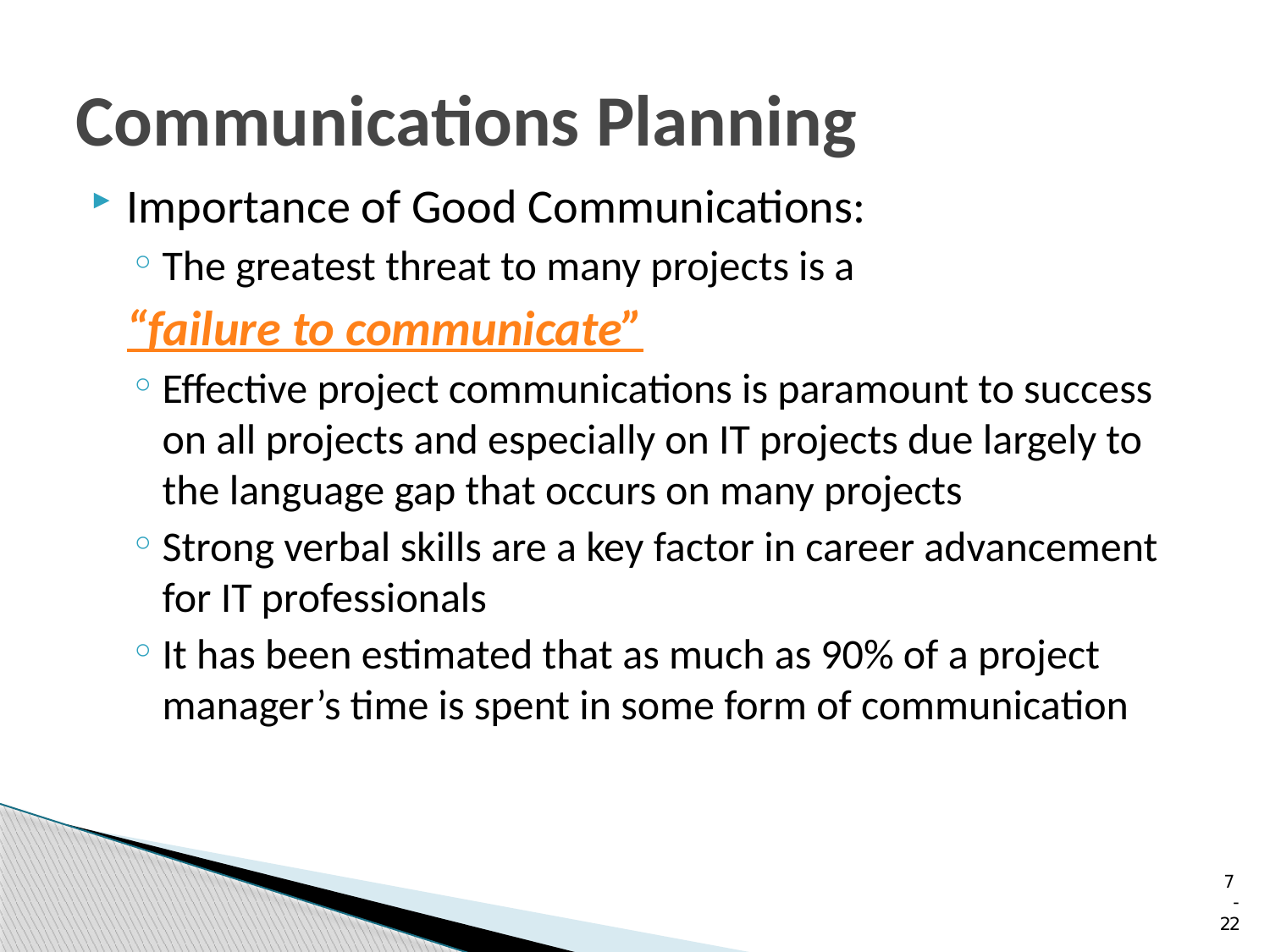

# Communications Planning
Importance of Good Communications:
The greatest threat to many projects is a
	“failure to communicate”
Effective project communications is paramount to success on all projects and especially on IT projects due largely to the language gap that occurs on many projects
Strong verbal skills are a key factor in career advancement for IT professionals
It has been estimated that as much as 90% of a project manager’s time is spent in some form of communication

 7 - 22